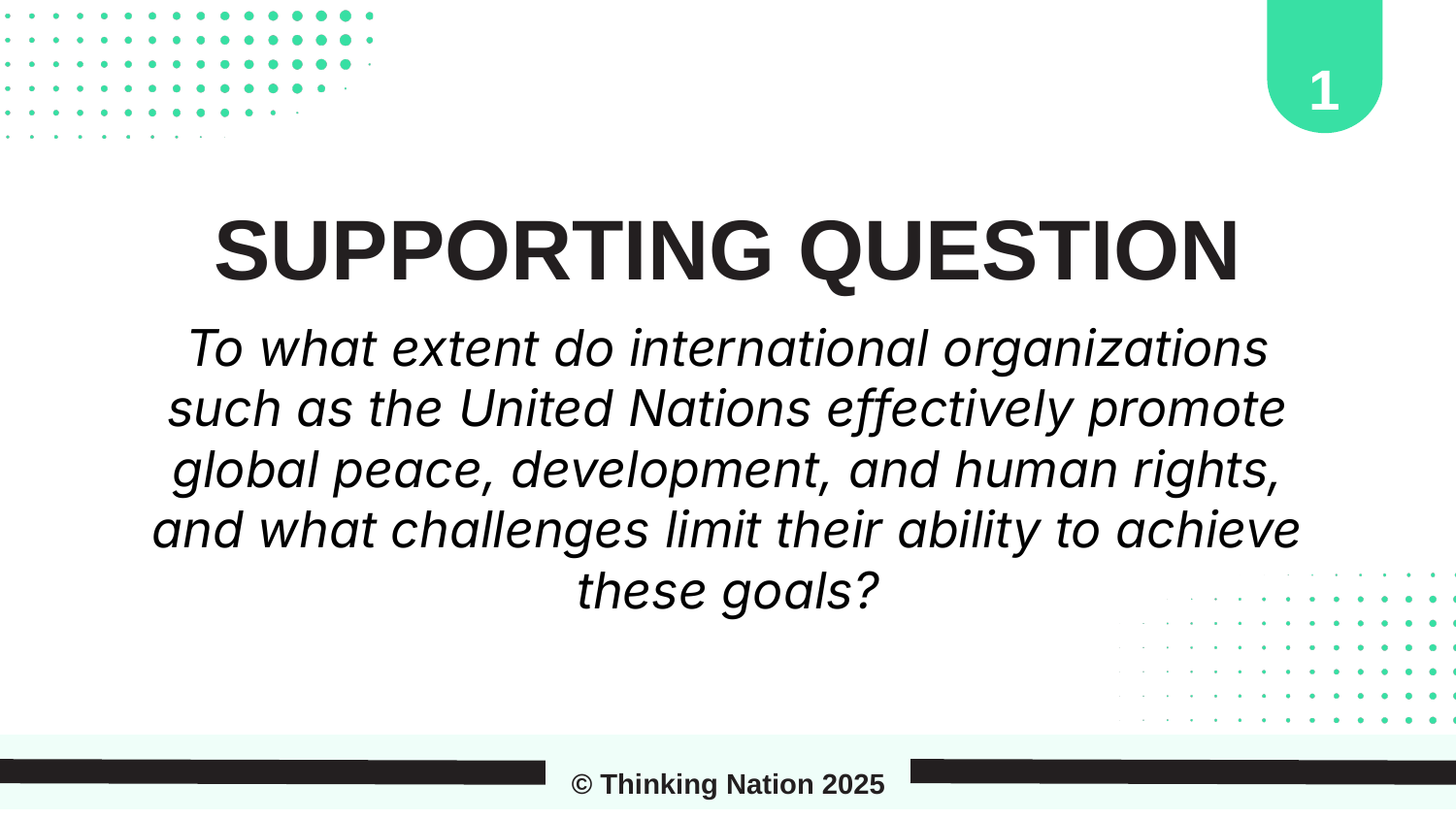

1
SUPPORTING QUESTION
To what extent do international organizations such as the United Nations effectively promote global peace, development, and human rights, and what challenges limit their ability to achieve these goals?

© Thinking Nation 2025